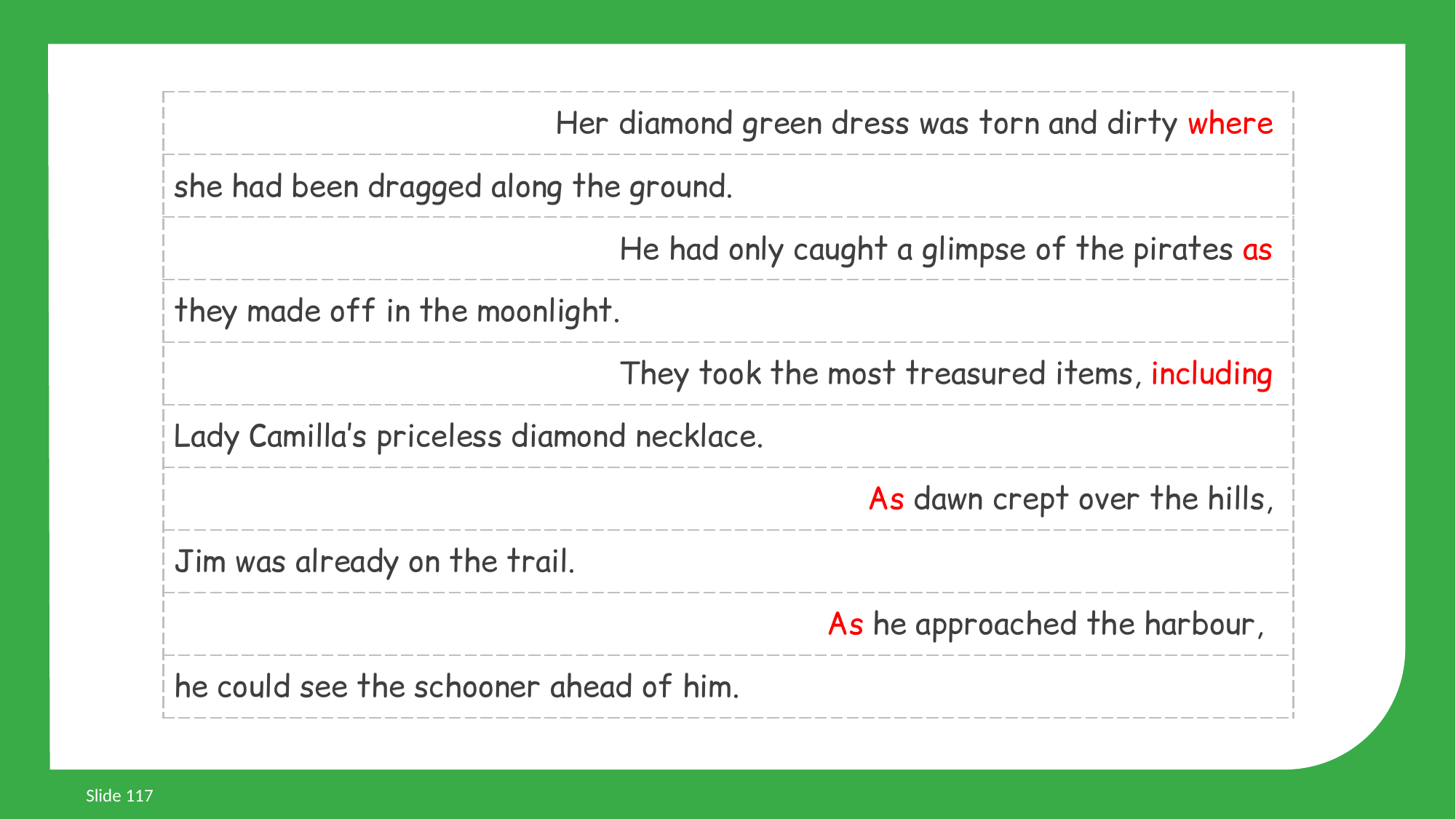

| Her diamond green dress was torn and dirty where |
| --- |
| she had been dragged along the ground. |
| He had only caught a glimpse of the pirates as |
| they made off in the moonlight. |
| They took the most treasured items, including |
| Lady Camilla’s priceless diamond necklace. |
| As dawn crept over the hills, |
| Jim was already on the trail. |
| As he approached the harbour, |
| he could see the schooner ahead of him. |
Slide 117